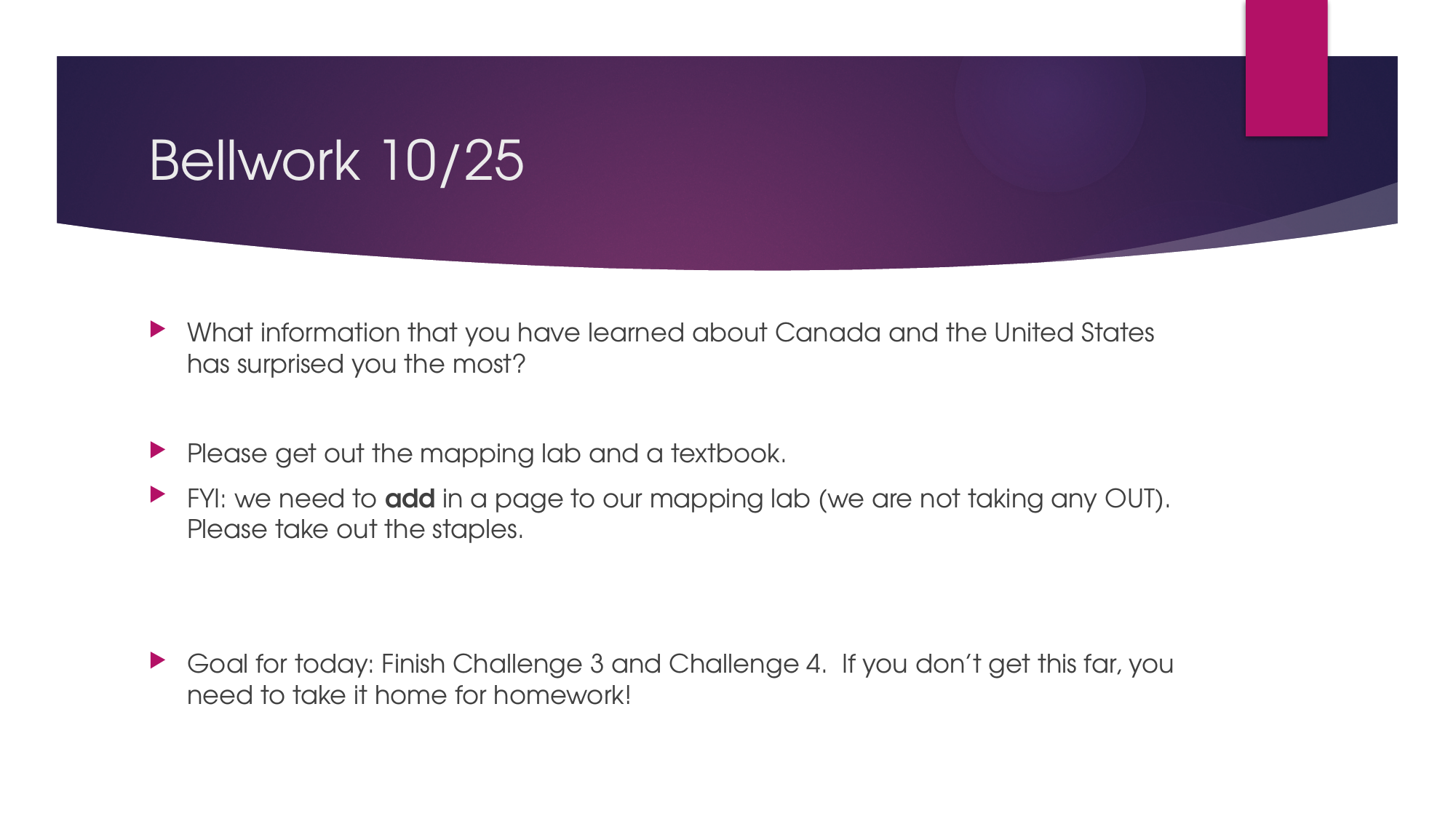

# Bellwork 10/25
What information that you have learned about Canada and the United States has surprised you the most?

Please get out the mapping lab and a textbook.
FYI: we need to add in a page to our mapping lab (we are not taking any OUT). Please take out the staples.

Goal for today: Finish Challenge 3 and Challenge 4.  If you don’t get this far, you need to take it home for homework!